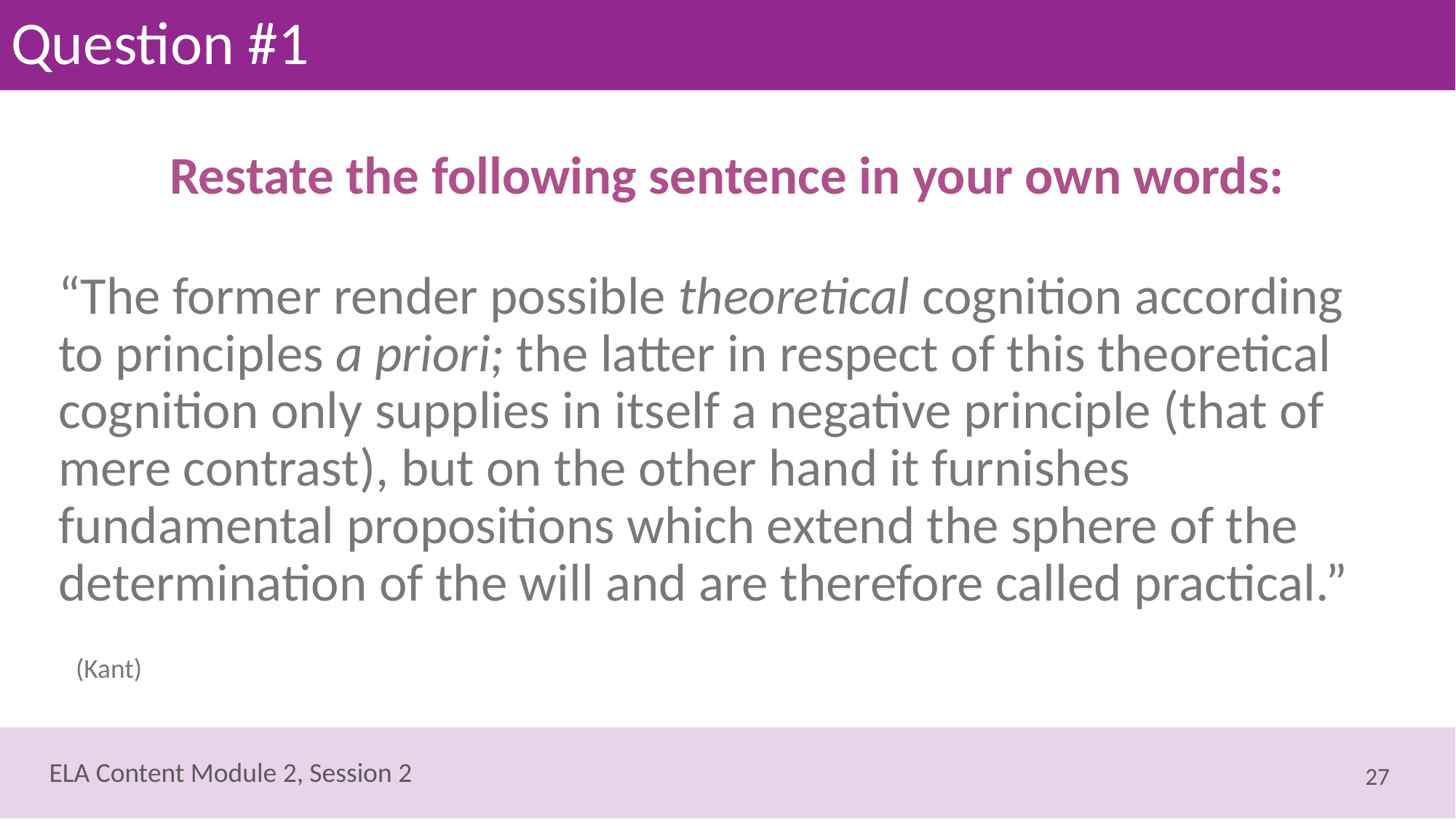

# Question #1
Restate the following sentence in your own words:

“The former render possible theoretical cognition according to principles a priori; the latter in respect of this theoretical cognition only supplies in itself a negative principle (that of mere contrast), but on the other hand it furnishes fundamental propositions which extend the sphere of the determination of the will and are therefore called practical.”

(Kant)
27